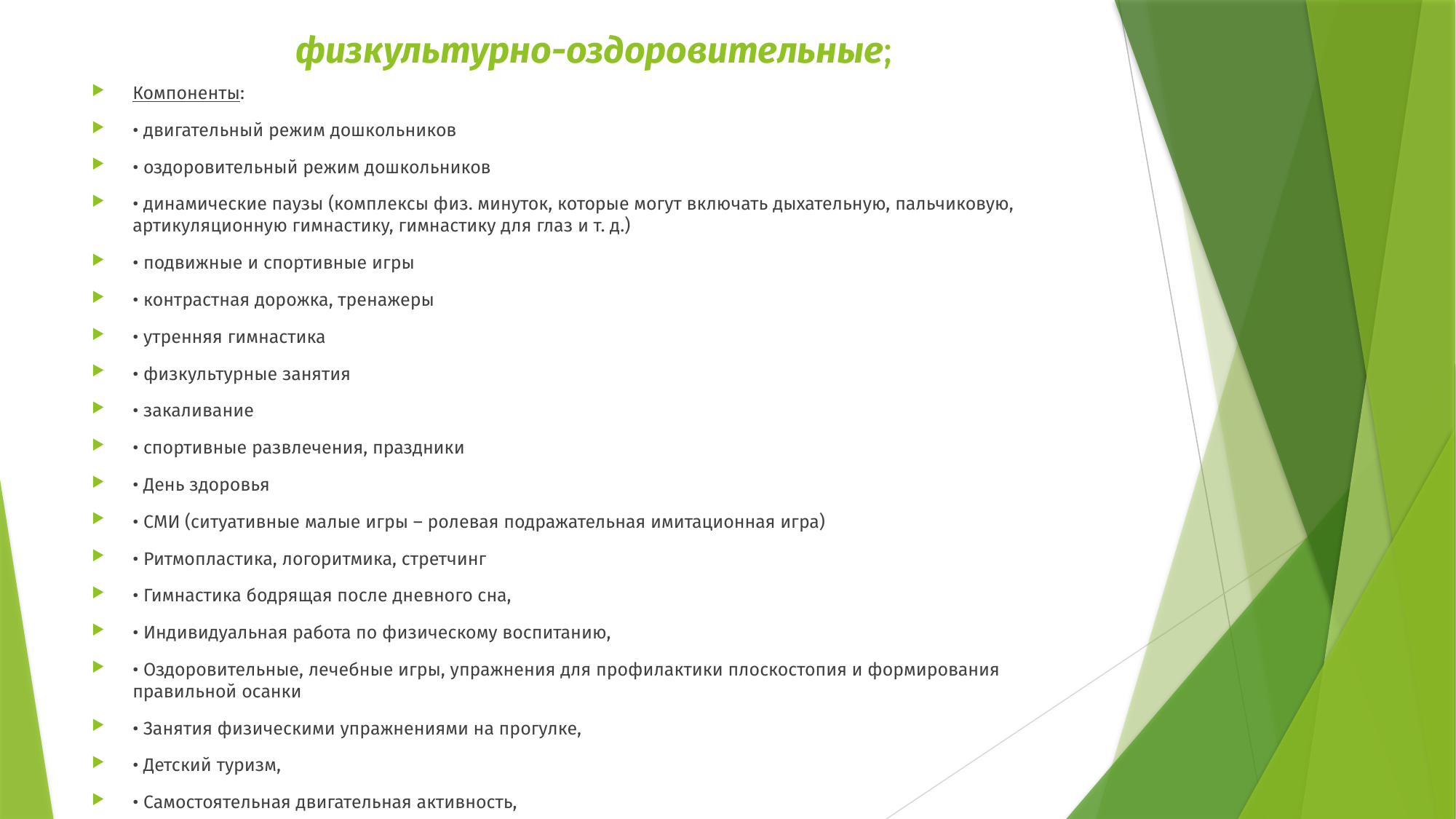

# физкультурно-оздоровительные;
Компоненты:
• двигательный режим дошкольников
• оздоровительный режим дошкольников
• динамические паузы (комплексы физ. минуток, которые могут включать дыхательную, пальчиковую, артикуляционную гимнастику, гимнастику для глаз и т. д.)
• подвижные и спортивные игры
• контрастная дорожка, тренажеры
• утренняя гимнастика
• физкультурные занятия
• закаливание
• спортивные развлечения, праздники
• День здоровья
• СМИ (ситуативные малые игры – ролевая подражательная имитационная игра)
• Ритмопластика, логоритмика, стретчинг
• Гимнастика бодрящая после дневного сна,
• Индивидуальная работа по физическому воспитанию,
• Оздоровительные, лечебные игры, упражнения для профилактики плоскостопия и формирования правильной осанки
• Занятия физическими упражнениями на прогулке,
• Детский туризм,
• Самостоятельная двигательная активность,